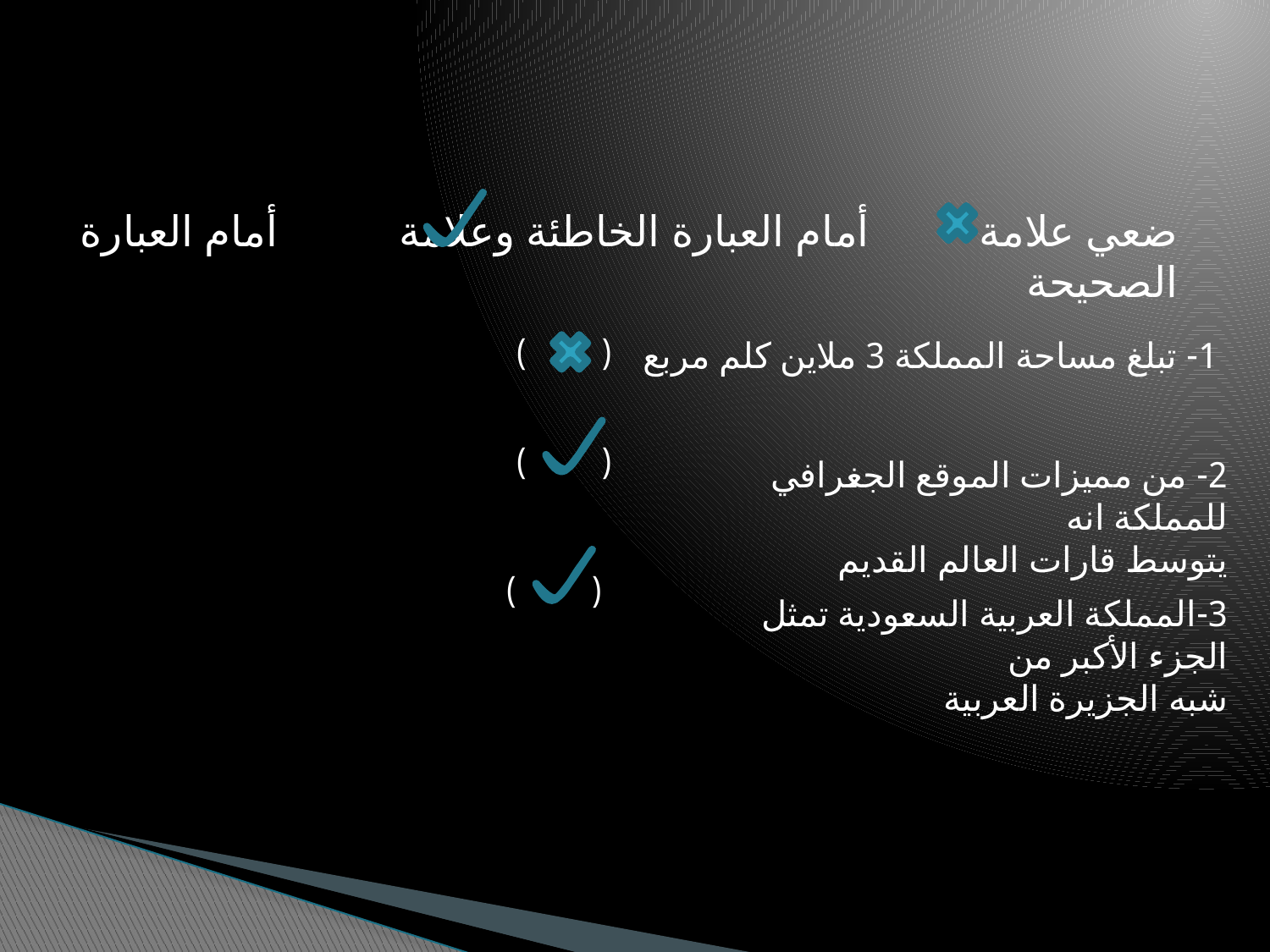

#

ضعي علامة          أمام العبارة الخاطئة وعلامة           أمام العبارة الصحيحة

(         )

1- تبلغ مساحة المملكة 3 ملاين كلم مربع

(         )
2- من مميزات الموقع الجغرافي للمملكة انه
يتوسط قارات العالم القديم

(         )
3-المملكة العربية السعودية تمثل الجزء الأكبر من
شبه الجزيرة العربية